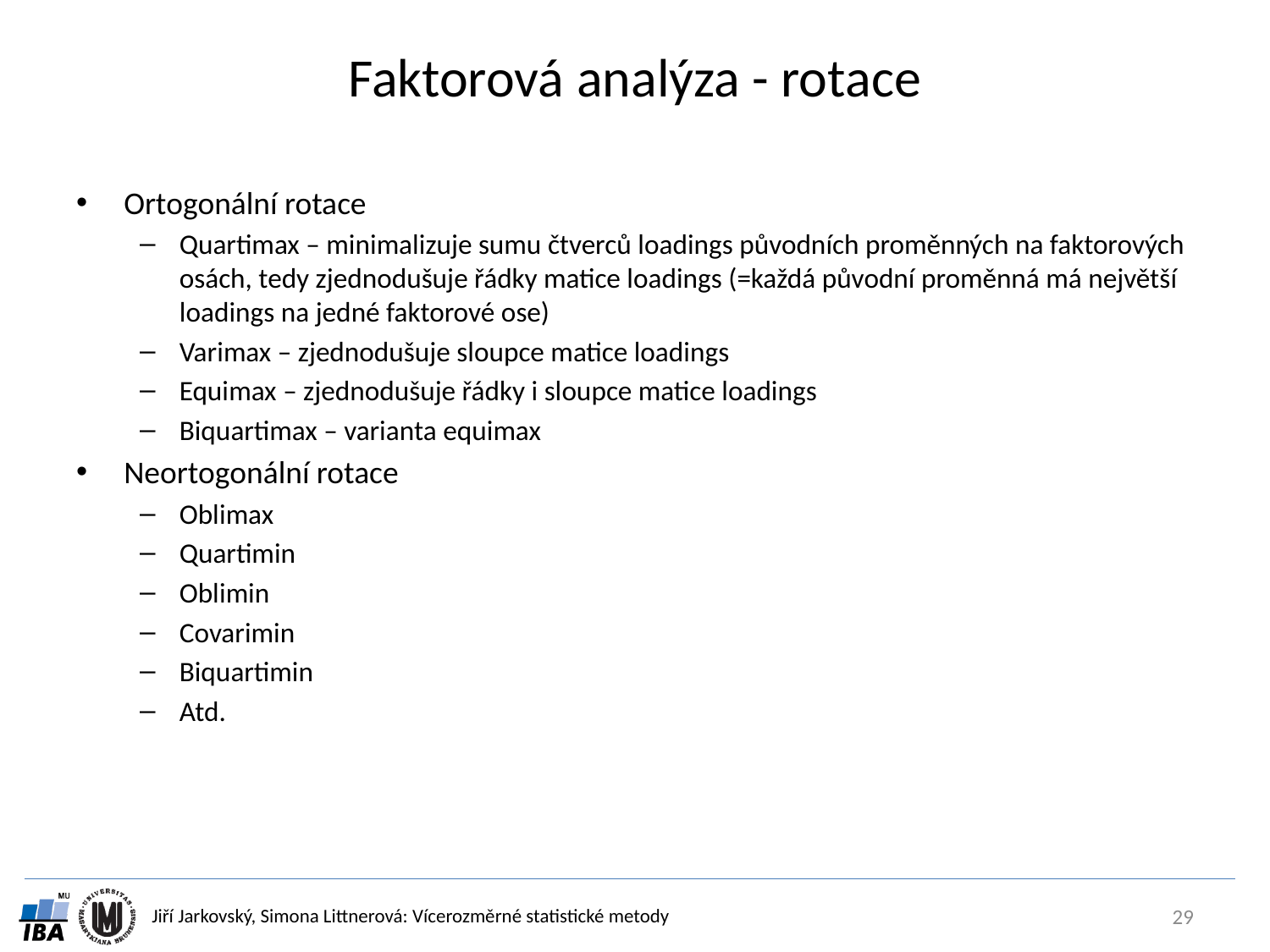

# Faktorová analýza - rotace
Ortogonální rotace
Quartimax – minimalizuje sumu čtverců loadings původních proměnných na faktorových osách, tedy zjednodušuje řádky matice loadings (=každá původní proměnná má největší loadings na jedné faktorové ose)
Varimax – zjednodušuje sloupce matice loadings
Equimax – zjednodušuje řádky i sloupce matice loadings
Biquartimax – varianta equimax
Neortogonální rotace
Oblimax
Quartimin
Oblimin
Covarimin
Biquartimin
Atd.
29